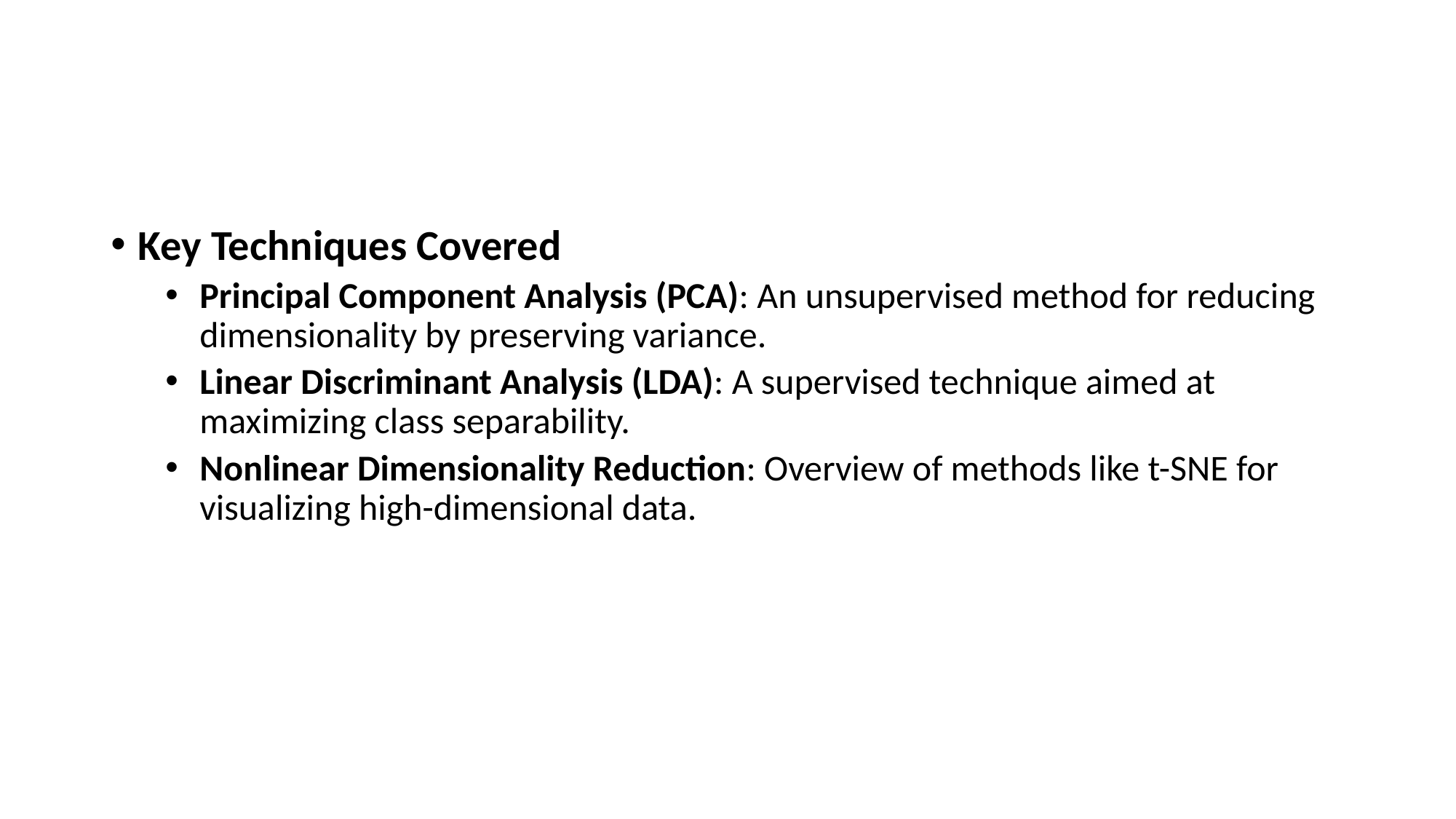

#
Key Techniques Covered
Principal Component Analysis (PCA): An unsupervised method for reducing dimensionality by preserving variance.
Linear Discriminant Analysis (LDA): A supervised technique aimed at maximizing class separability.
Nonlinear Dimensionality Reduction: Overview of methods like t-SNE for visualizing high-dimensional data.